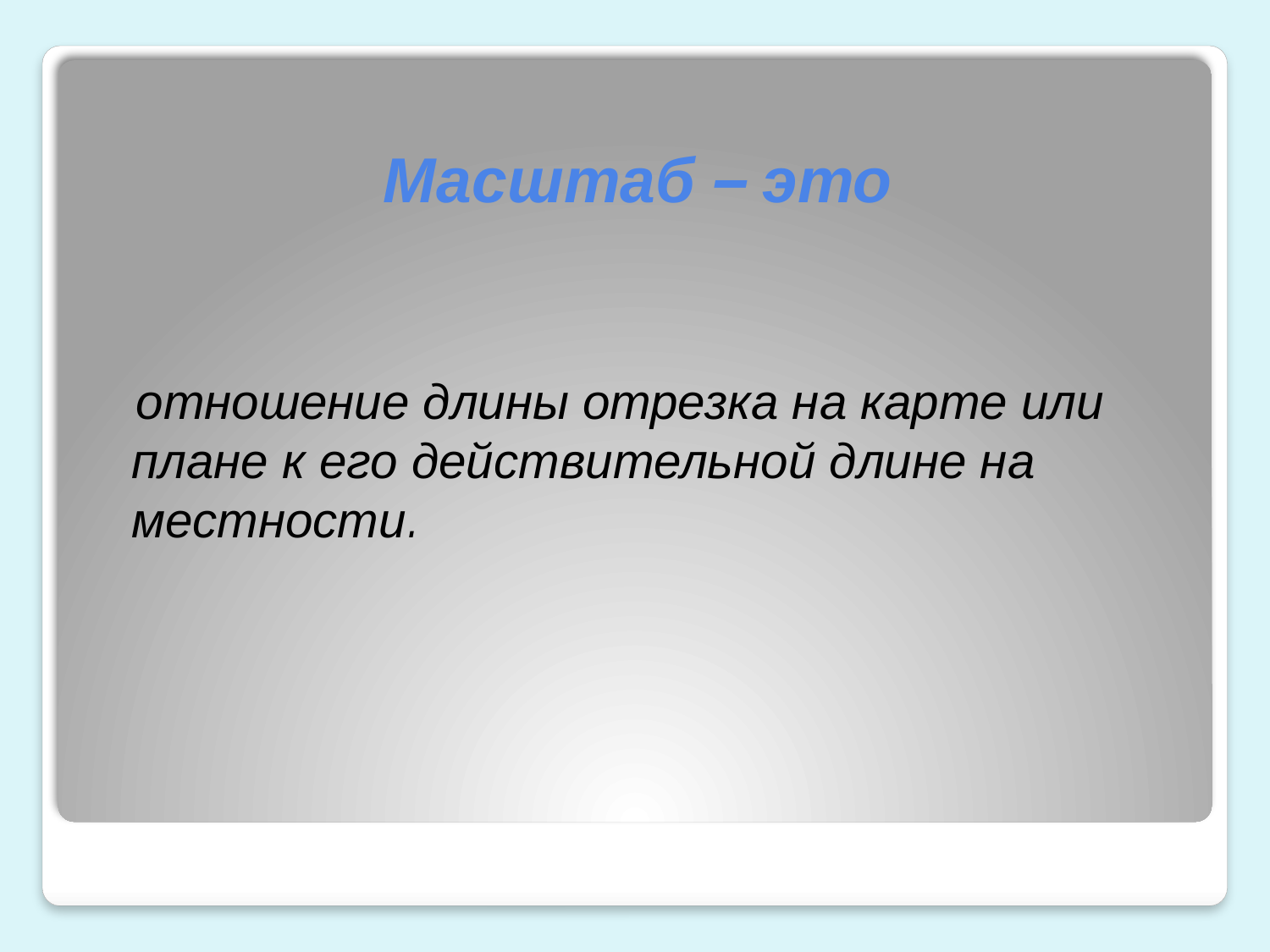

# Масштаб – это
   отношение длины отрезка на карте или плане к его действительной длине на местности.